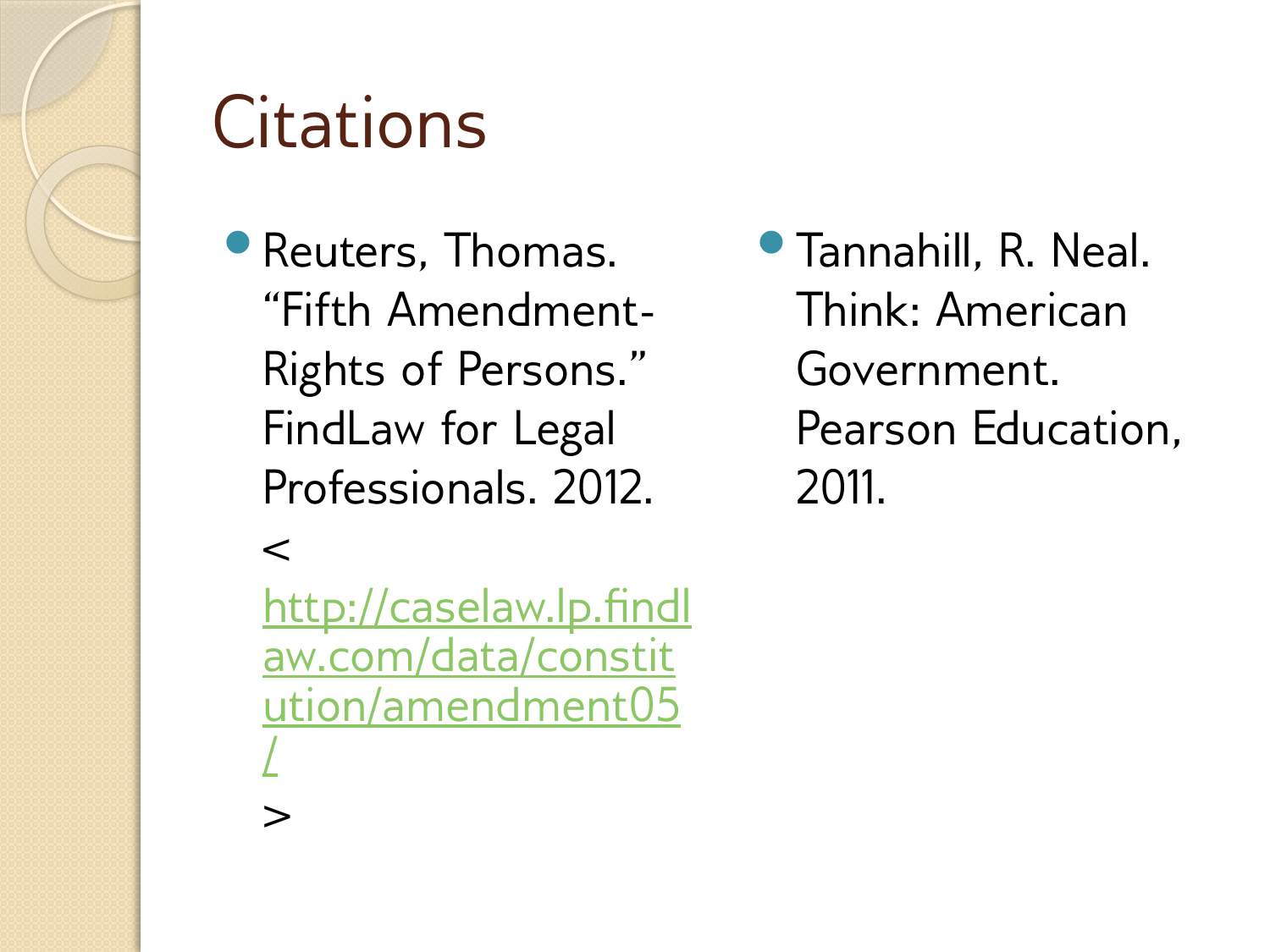

# Citations
Reuters, Thomas. “Fifth Amendment-Rights of Persons.” FindLaw for Legal Professionals. 2012. <http://caselaw.lp.findlaw.com/data/constitution/amendment05/>
Tannahill, R. Neal. Think: American Government.  Pearson Education, 2011.